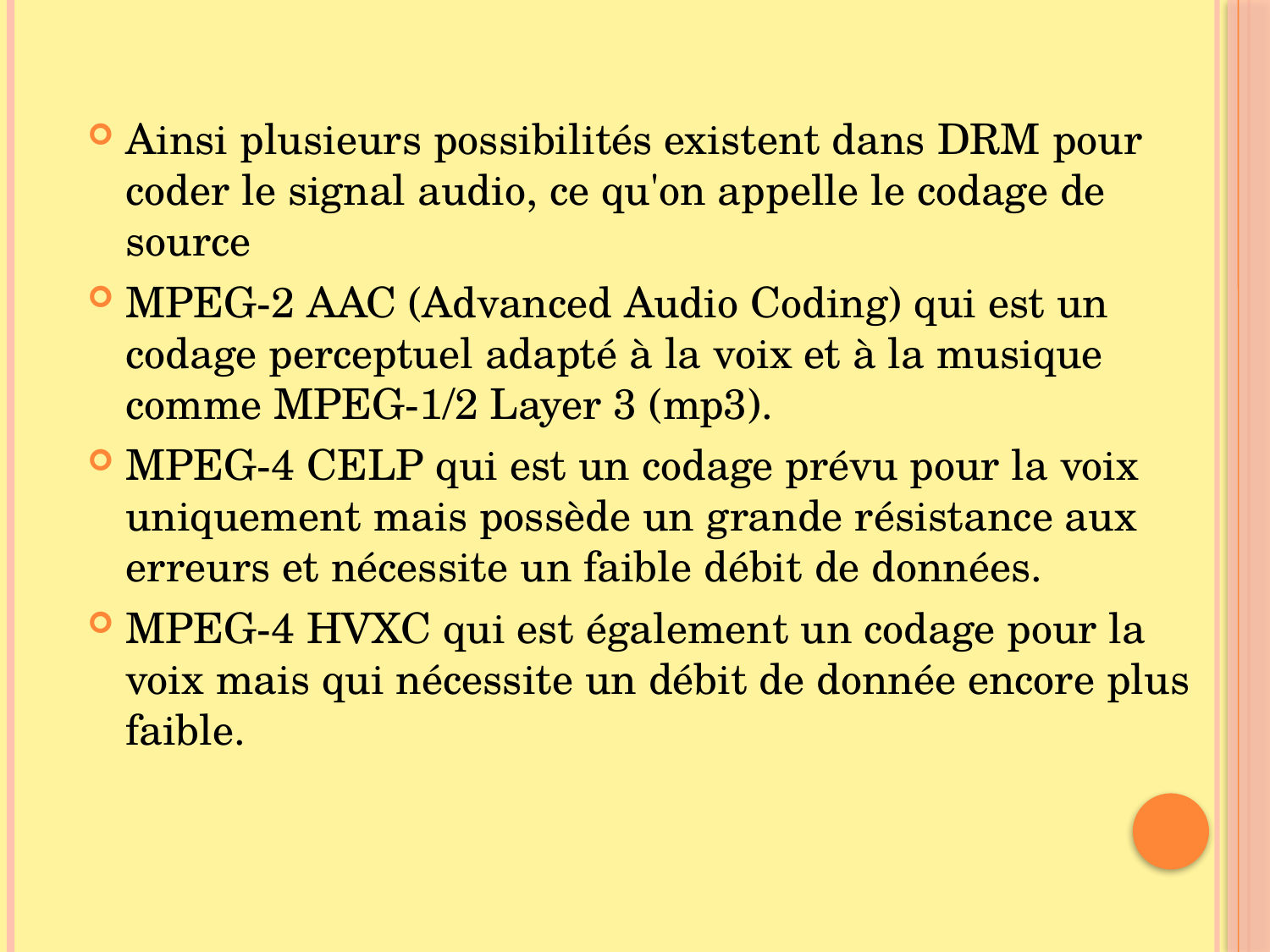

Ainsi plusieurs possibilités existent dans DRM pour coder le signal audio, ce qu'on appelle le codage de source
MPEG-2 AAC (Advanced Audio Coding) qui est un codage perceptuel adapté à la voix et à la musique comme MPEG-1/2 Layer 3 (mp3).
MPEG-4 CELP qui est un codage prévu pour la voix uniquement mais possède un grande résistance aux erreurs et nécessite un faible débit de données.
MPEG-4 HVXC qui est également un codage pour la voix mais qui nécessite un débit de donnée encore plus faible.